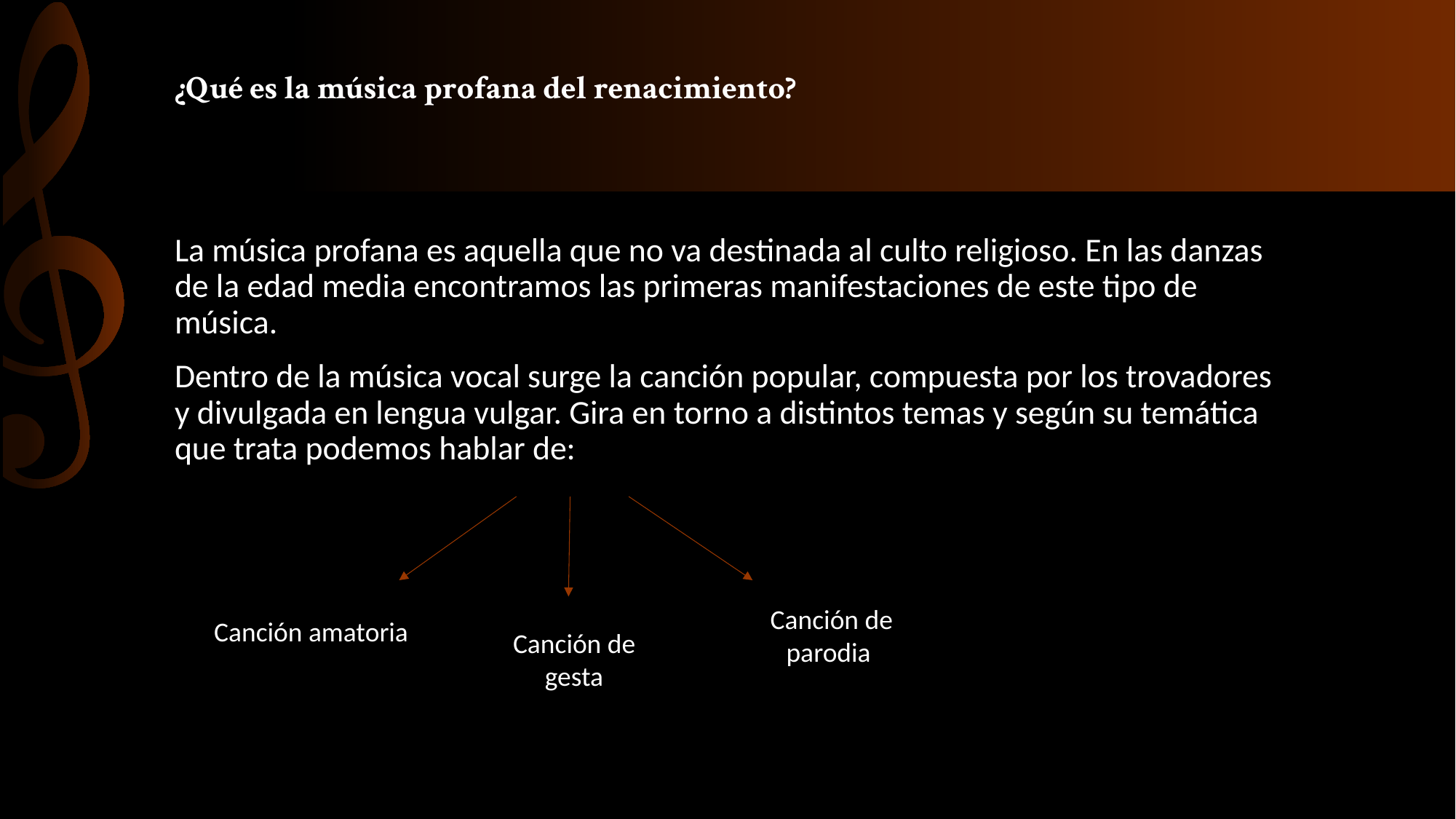

# ¿Qué es la música profana del renacimiento?
La música profana es aquella que no va destinada al culto religioso. En las danzas de la edad media encontramos las primeras manifestaciones de este tipo de música.
Dentro de la música vocal surge la canción popular, compuesta por los trovadores y divulgada en lengua vulgar. Gira en torno a distintos temas y según su temática que trata podemos hablar de:

Canción de parodia
Canción amatoria
Canción de gesta